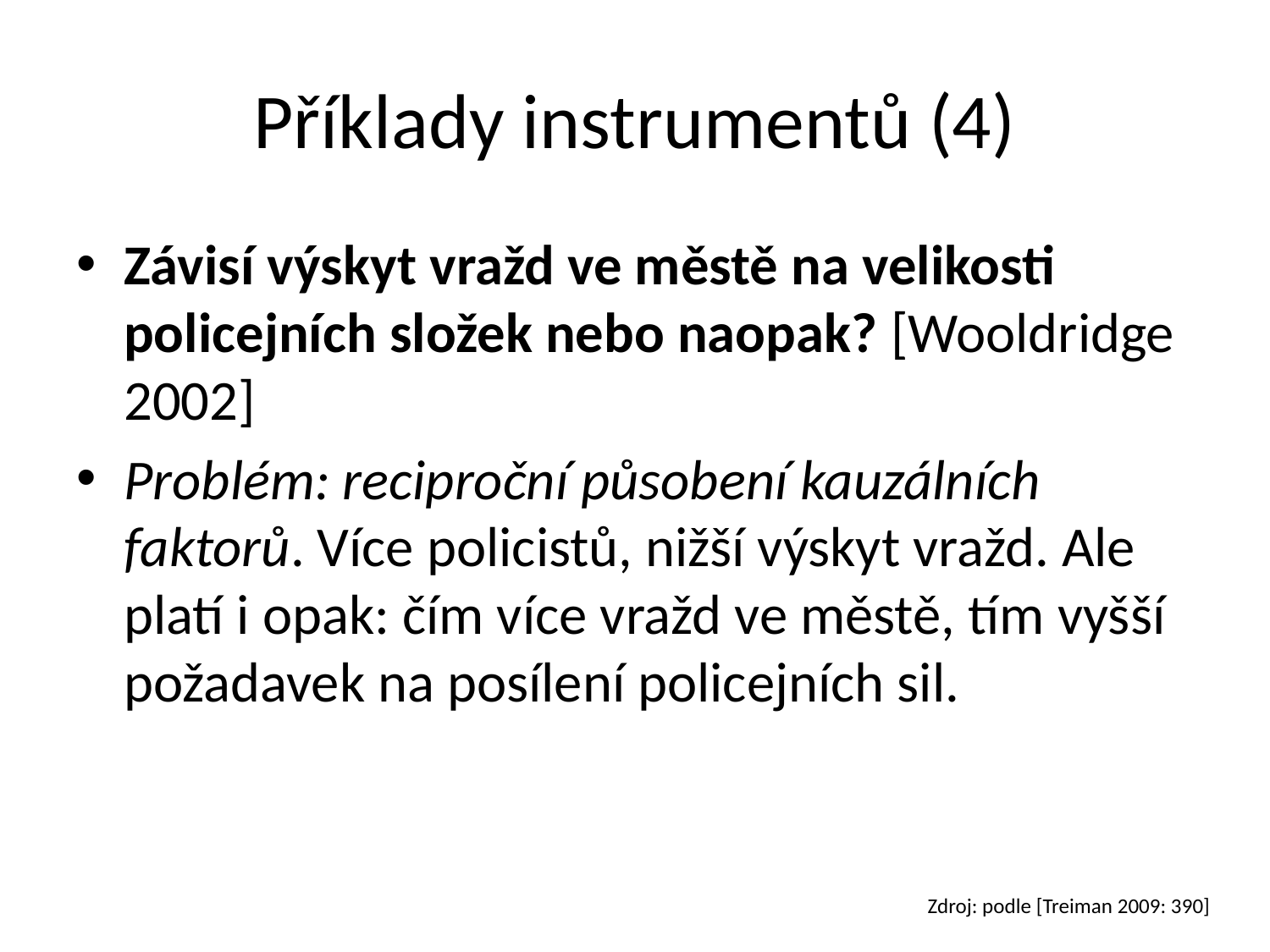

# Příklady instrumentů (4)
Závisí výskyt vražd ve městě na velikosti policejních složek nebo naopak? [Wooldridge 2002]
Problém: reciproční působení kauzálních faktorů. Více policistů, nižší výskyt vražd. Ale platí i opak: čím více vražd ve městě, tím vyšší požadavek na posílení policejních sil.

Zdroj: podle [Treiman 2009: 390]